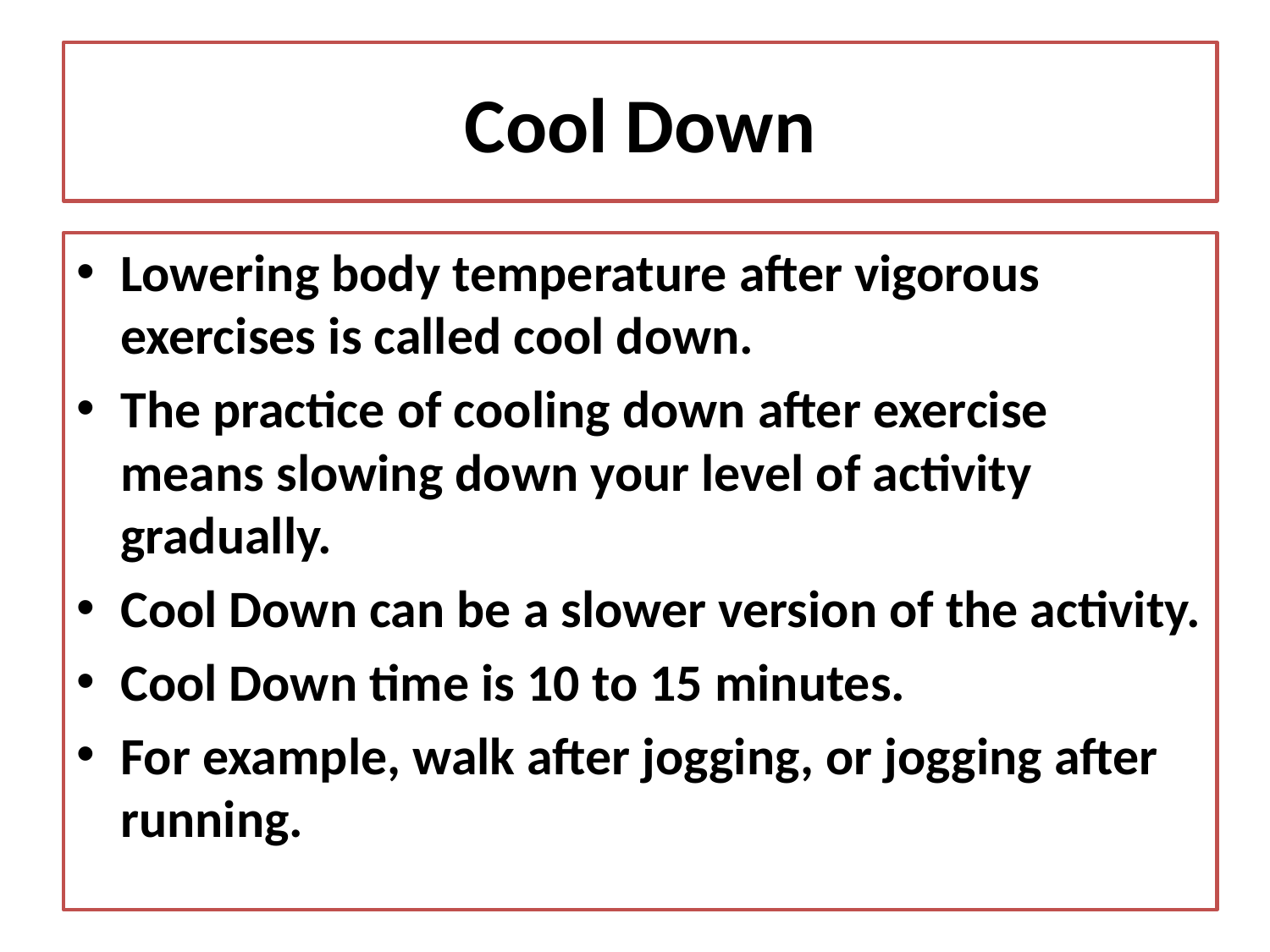

# Cool Down
Lowering body temperature after vigorous exercises is called cool down.
The practice of cooling down after exercise means slowing down your level of activity gradually.
Cool Down can be a slower version of the activity.
Cool Down time is 10 to 15 minutes.
For example, walk after jogging, or jogging after running.